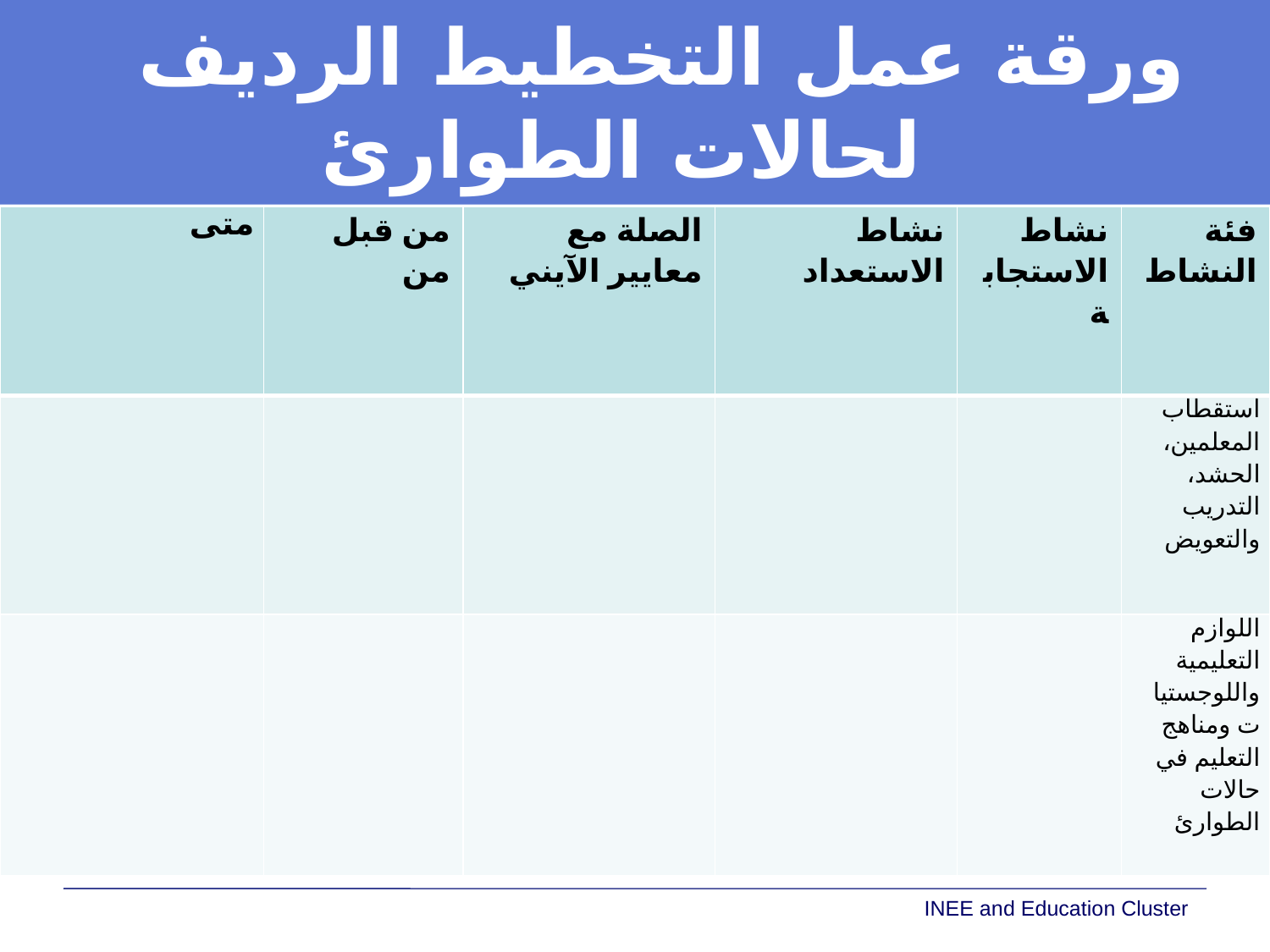

# ورقة عمل التخطيط الرديف لحالات الطوارئ
| متى | من قبل من | الصلة مع معايير الآيني | نشاط الاستعداد | نشاط الاستجابة | فئة النشاط |
| --- | --- | --- | --- | --- | --- |
|  |  |  |  |  | استقطاب المعلمين، الحشد، التدريب والتعويض |
|  |  |  |  |  | اللوازم التعليمية واللوجستيات ومناهج التعليم في حالات الطوارئ |
INEE and Education Cluster